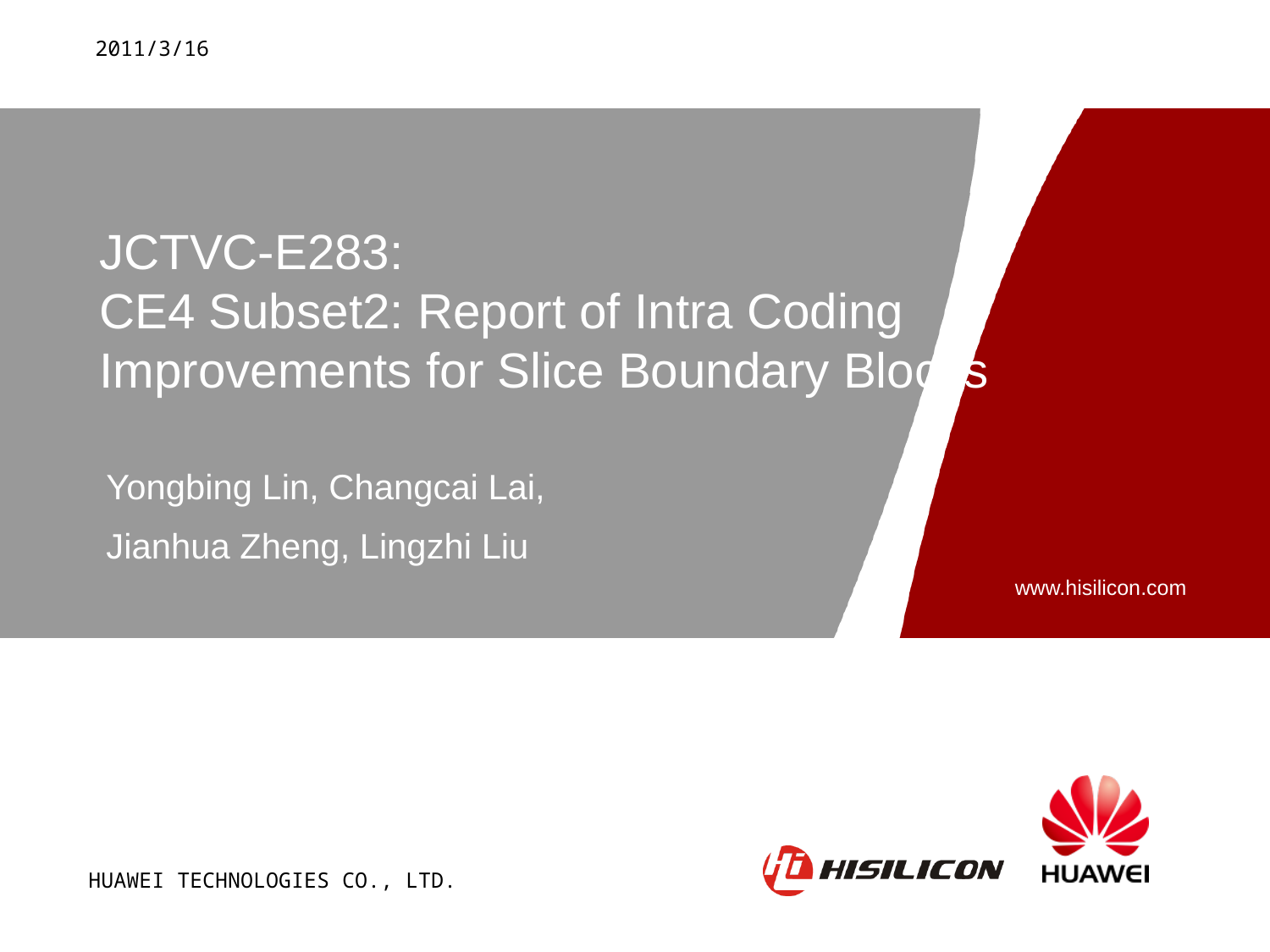

2011/3/16
# JCTVC-E283: CE4 Subset2: Report of Intra Coding Improvements for Slice Boundary Blocks
Yongbing Lin, Changcai Lai,
Jianhua Zheng, Lingzhi Liu